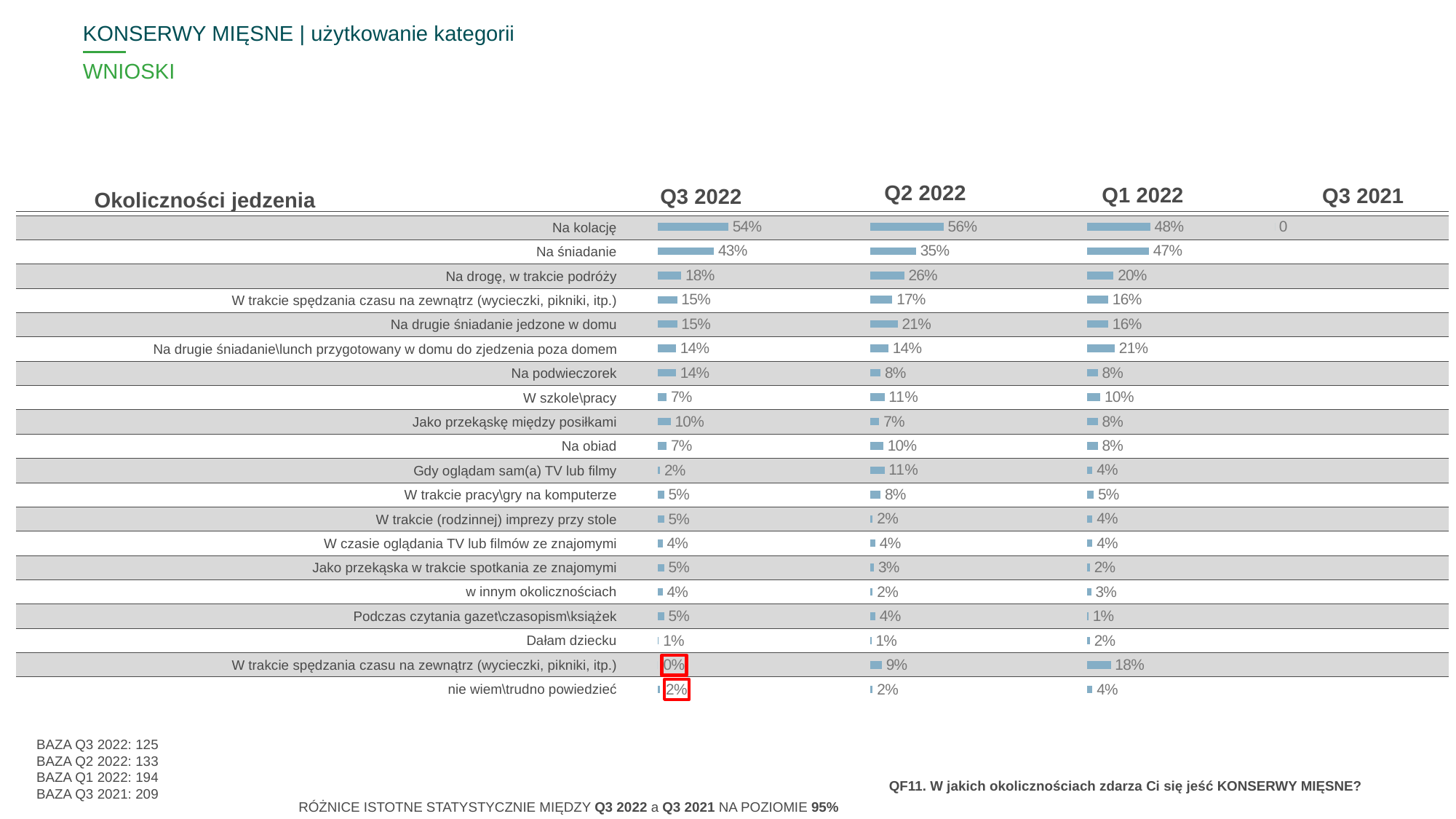

KONSERWY MIĘSNE | użytkowanie kategorii
# WNIOSKI
Q2 2022
Q1 2022
Q3 2021
Q3 2022
Okoliczności jedzenia
| ^DELROW^ |  |
| --- | --- |
| Na kolację |  |
| Na śniadanie |  |
| Na drogę, w trakcie podróży |  |
| W trakcie spędzania czasu na zewnątrz (wycieczki, pikniki, itp.) |  |
| Na drugie śniadanie jedzone w domu |  |
| Na drugie śniadanie\lunch przygotowany w domu do zjedzenia poza domem |  |
| Na podwieczorek |  |
| W szkole\pracy |  |
| Jako przekąskę między posiłkami |  |
| Na obiad |  |
| Gdy oglądam sam(a) TV lub filmy |  |
| W trakcie pracy\gry na komputerze |  |
| W trakcie (rodzinnej) imprezy przy stole |  |
| W czasie oglądania TV lub filmów ze znajomymi |  |
| Jako przekąska w trakcie spotkania ze znajomymi |  |
| w innym okolicznościach |  |
| Podczas czytania gazet\czasopism\książek |  |
| Dałam dziecku |  |
| W trakcie spędzania czasu na zewnątrz (wycieczki, pikniki, itp.) |  |
| nie wiem\trudno powiedzieć |  |

### Chart

| Category | zazwyczaj |
|---|---|

### Chart

| Category | zazwyczaj |
|---|---|

### Chart

| Category | zazwyczaj |
|---|---|

### Chart

| Category | zazwyczaj |
|---|---|
BAZA Q3 2022: 125
BAZA Q2 2022: 133
BAZA Q1 2022: 194
BAZA Q3 2021: 209
QF11. W jakich okolicznościach zdarza Ci się jeść KONSERWY MIĘSNE?
RÓŻNICE ISTOTNE STATYSTYCZNIE MIĘDZY Q3 2022 a Q3 2021 NA POZIOMIE 95%